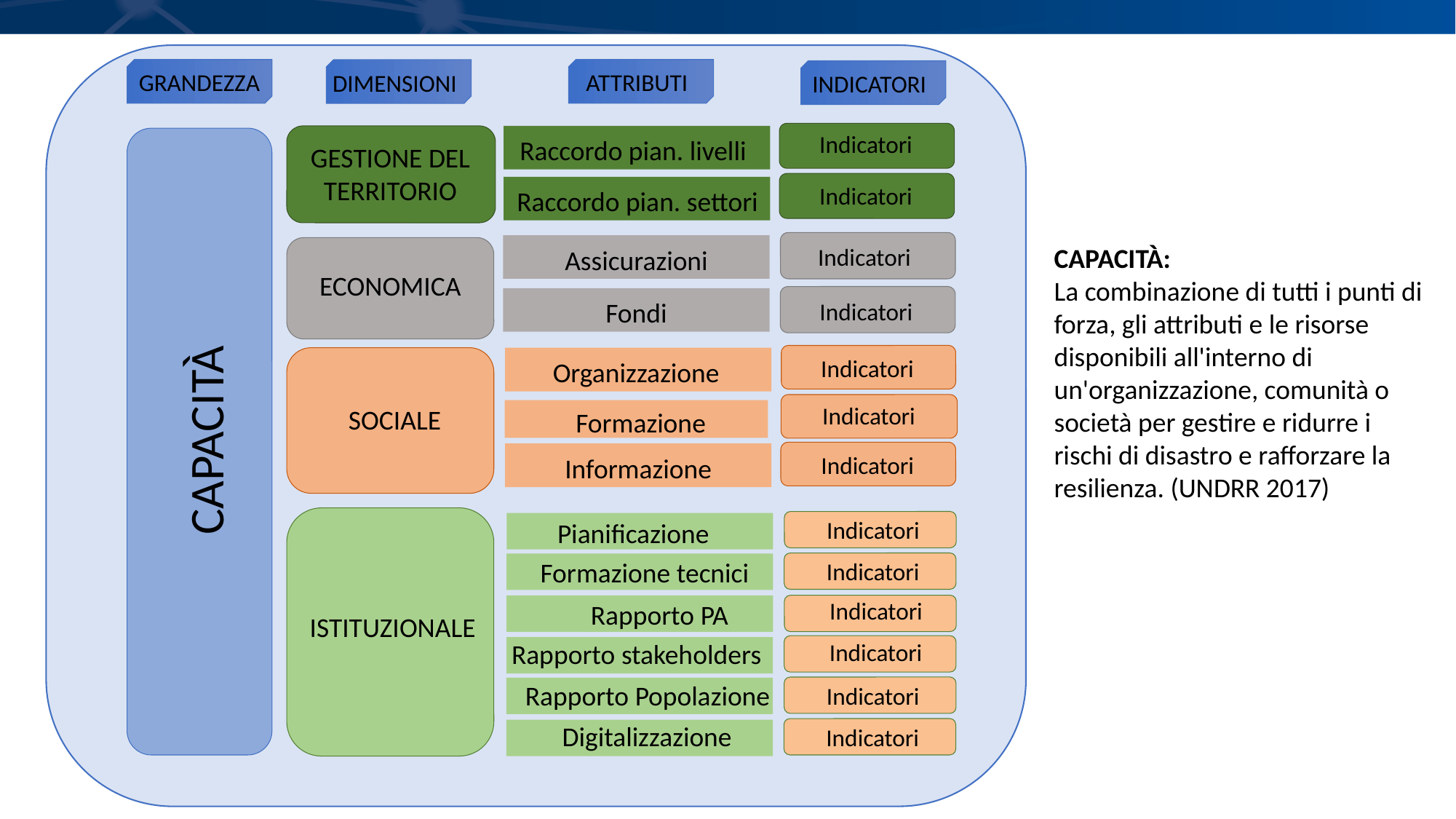

ATTRIBUTI
GRANDEZZA
DIMENSIONI
INDICATORI

Indicatori

Raccordo pian. livelli
GESTIONE DEL TERRITORIO

Indicatori

Raccordo pian. settori

CAPACITÀ:
La combinazione di tutti i punti di forza, gli attributi e le risorse disponibili all'interno di un'organizzazione, comunità o società per gestire e ridurre i rischi di disastro e rafforzare la resilienza. (UNDRR 2017)

Indicatori
Assicurazioni
ECONOMICA

Fondi
Indicatori

Indicatori
Organizzazione

Indicatori
SOCIALE

Formazione
CAPACITÀ

Indicatori
Informazione

Indicatori
Pianificazione

Formazione tecnici
Indicatori

Indicatori
Rapporto PA

ISTITUZIONALE

Indicatori
Rapporto stakeholders

Rapporto Popolazione
Indicatori

Digitalizzazione
Indicatori